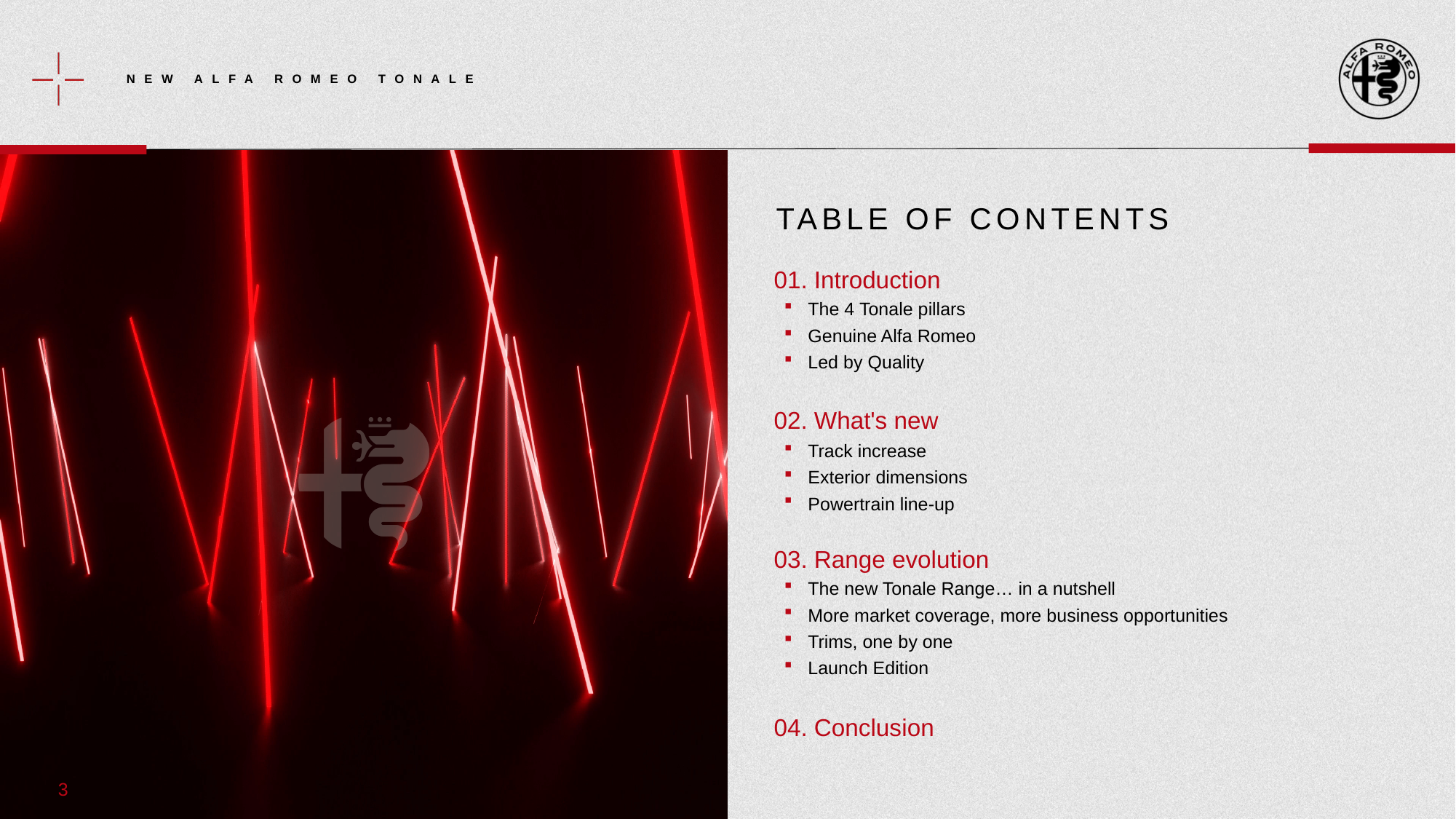

# Table of contents
01. Introduction
The 4 Tonale pillars
Genuine Alfa Romeo
Led by Quality
02. What's new
Track increase
Exterior dimensions
Powertrain line-up
03. Range evolution
The new Tonale Range… in a nutshell
More market coverage, more business opportunities
Trims, one by one
Launch Edition
04. Conclusion